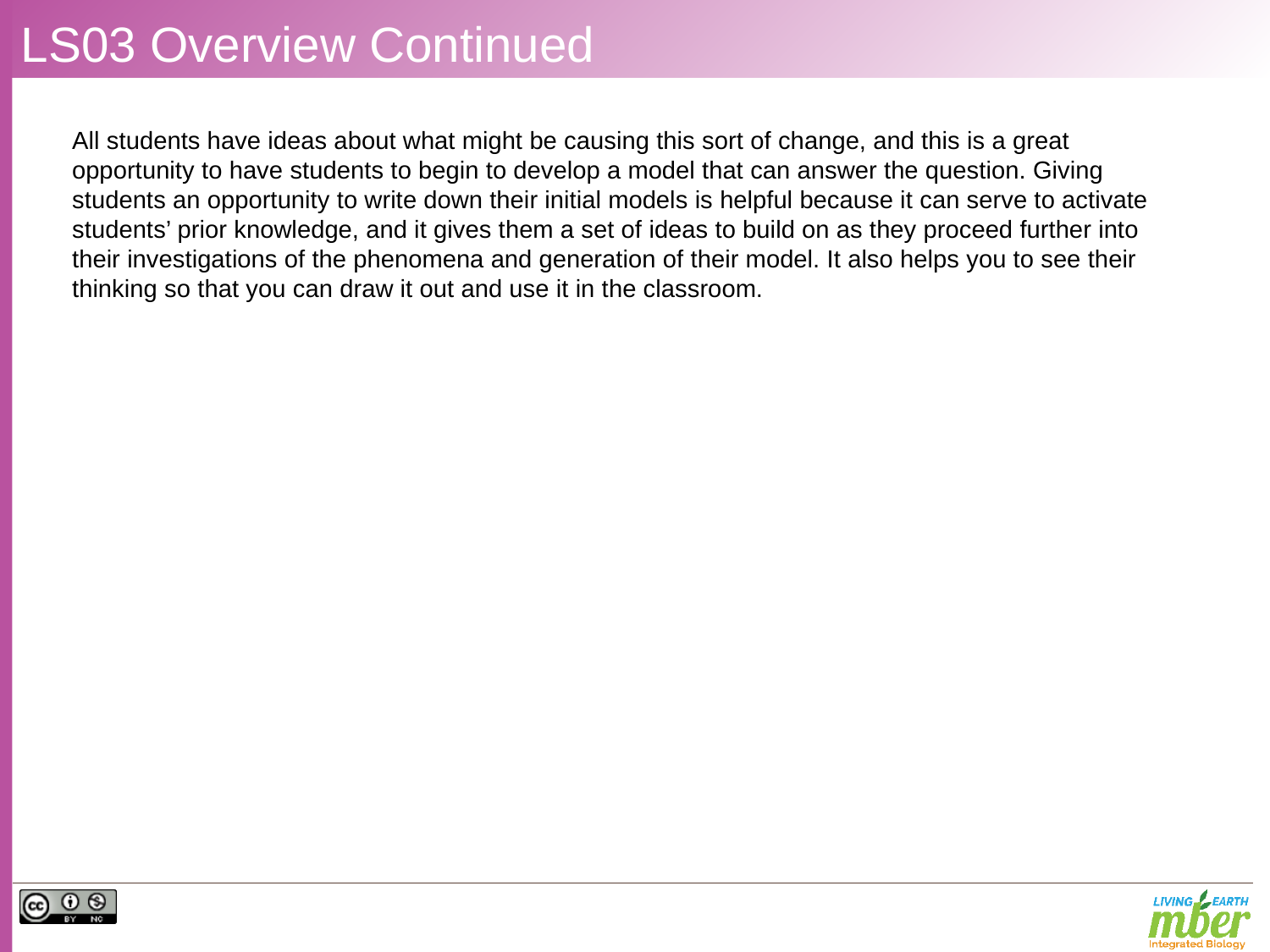

# LS03 Overview Continued
All students have ideas about what might be causing this sort of change, and this is a great opportunity to have students to begin to develop a model that can answer the question. Giving students an opportunity to write down their initial models is helpful because it can serve to activate students’ prior knowledge, and it gives them a set of ideas to build on as they proceed further into their investigations of the phenomena and generation of their model. It also helps you to see their thinking so that you can draw it out and use it in the classroom.